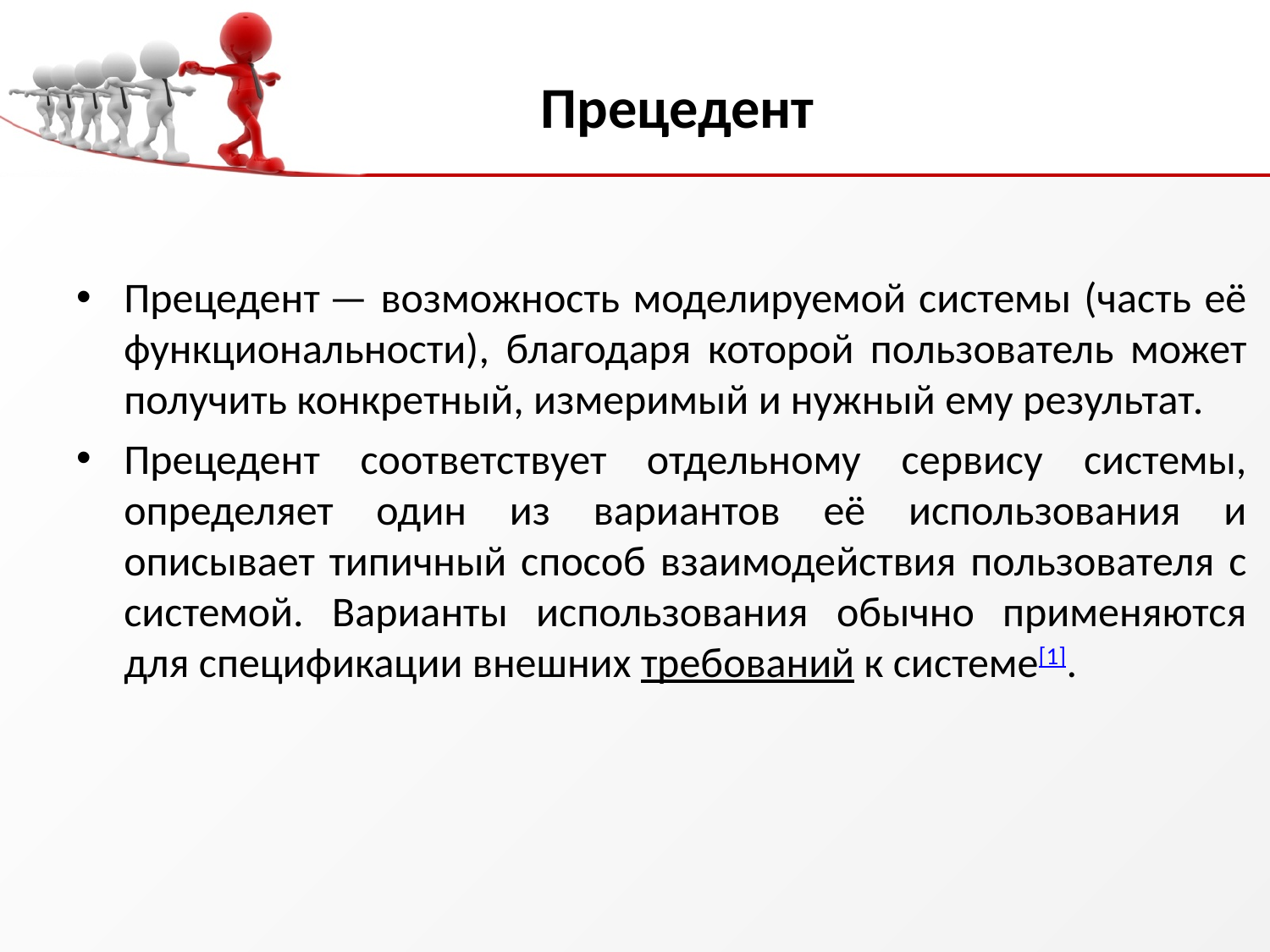

# Прецедент
Прецедент — возможность моделируемой системы (часть её функциональности), благодаря которой пользователь может получить конкретный, измеримый и нужный ему результат.
Прецедент соответствует отдельному сервису системы, определяет один из вариантов её использования и описывает типичный способ взаимодействия пользователя с системой. Варианты использования обычно применяются для спецификации внешних требований к системе[1].